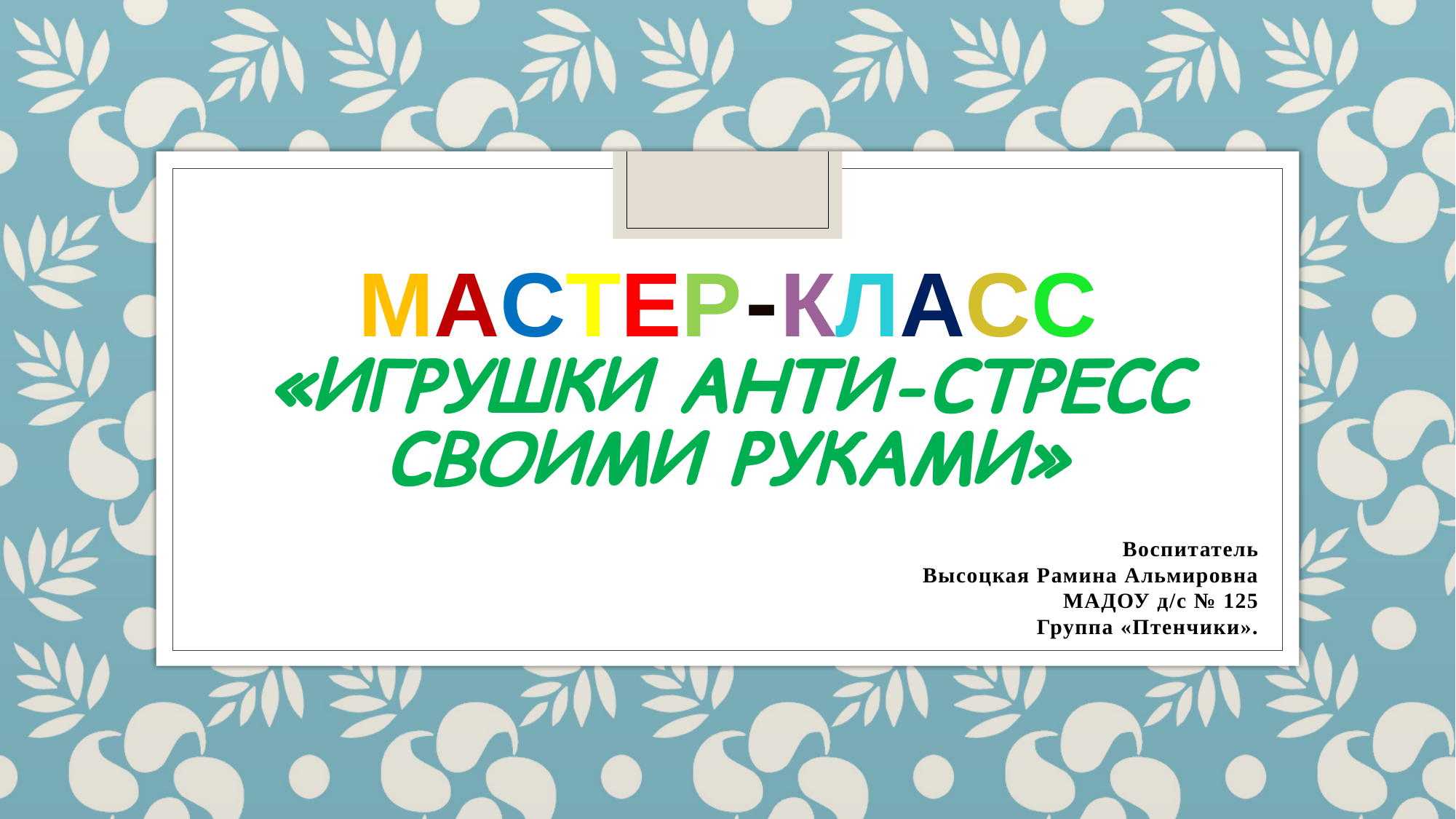

# Мастер-класс «Игрушки анти-стресс своими руками»
Воспитатель
Высоцкая Рамина Альмировна
МАДОУ д/с № 125
Группа «Птенчики».